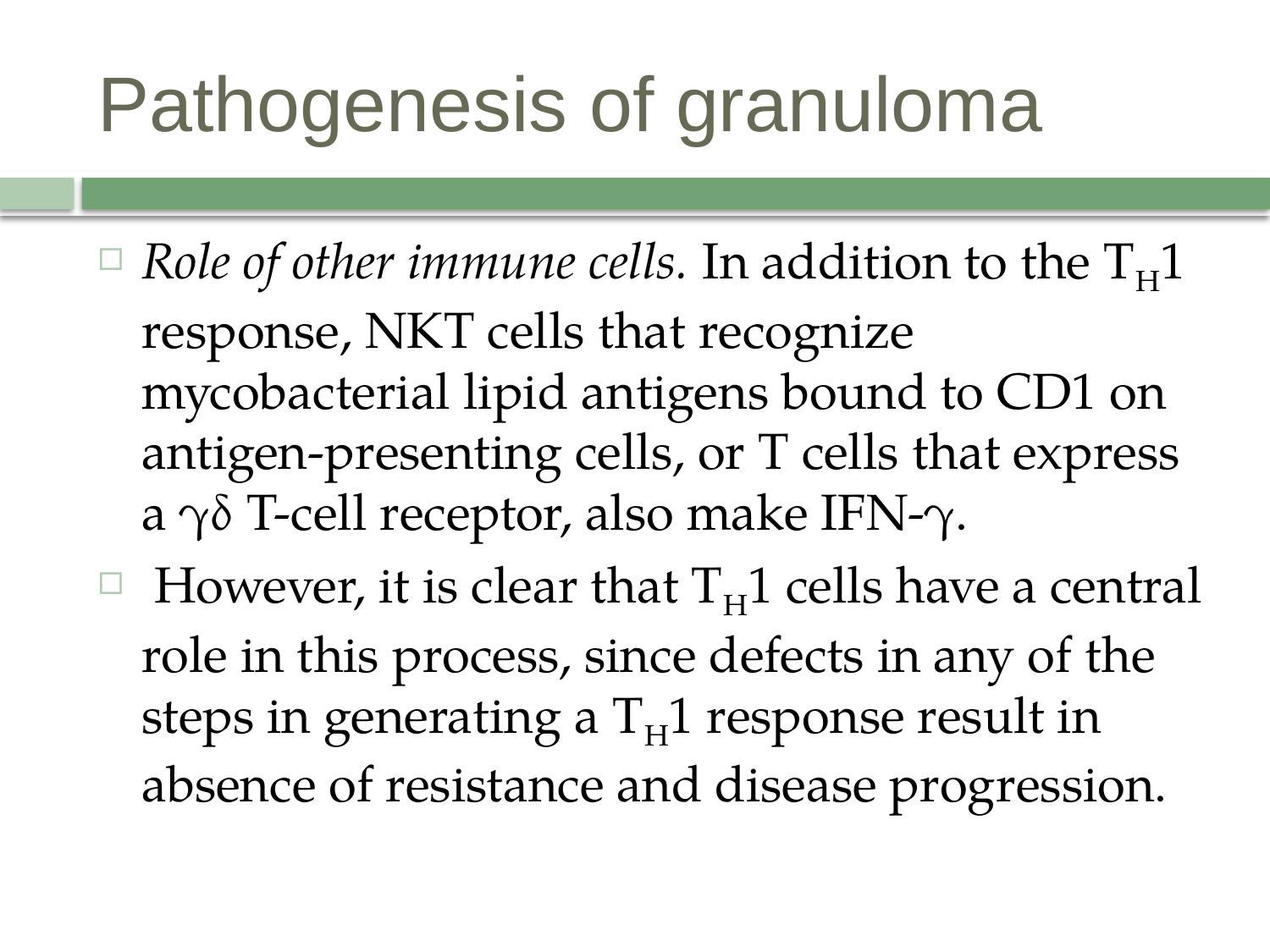

# Pathogenesis of granuloma
Role of other immune cells. In addition to the TH1 response, NKT cells that recognize mycobacterial lipid antigens bound to CD1 on antigen-presenting cells, or T cells that express a γδ T-cell receptor, also make IFN-γ.
 However, it is clear that TH1 cells have a central role in this process, since defects in any of the steps in generating a TH1 response result in absence of resistance and disease progression.